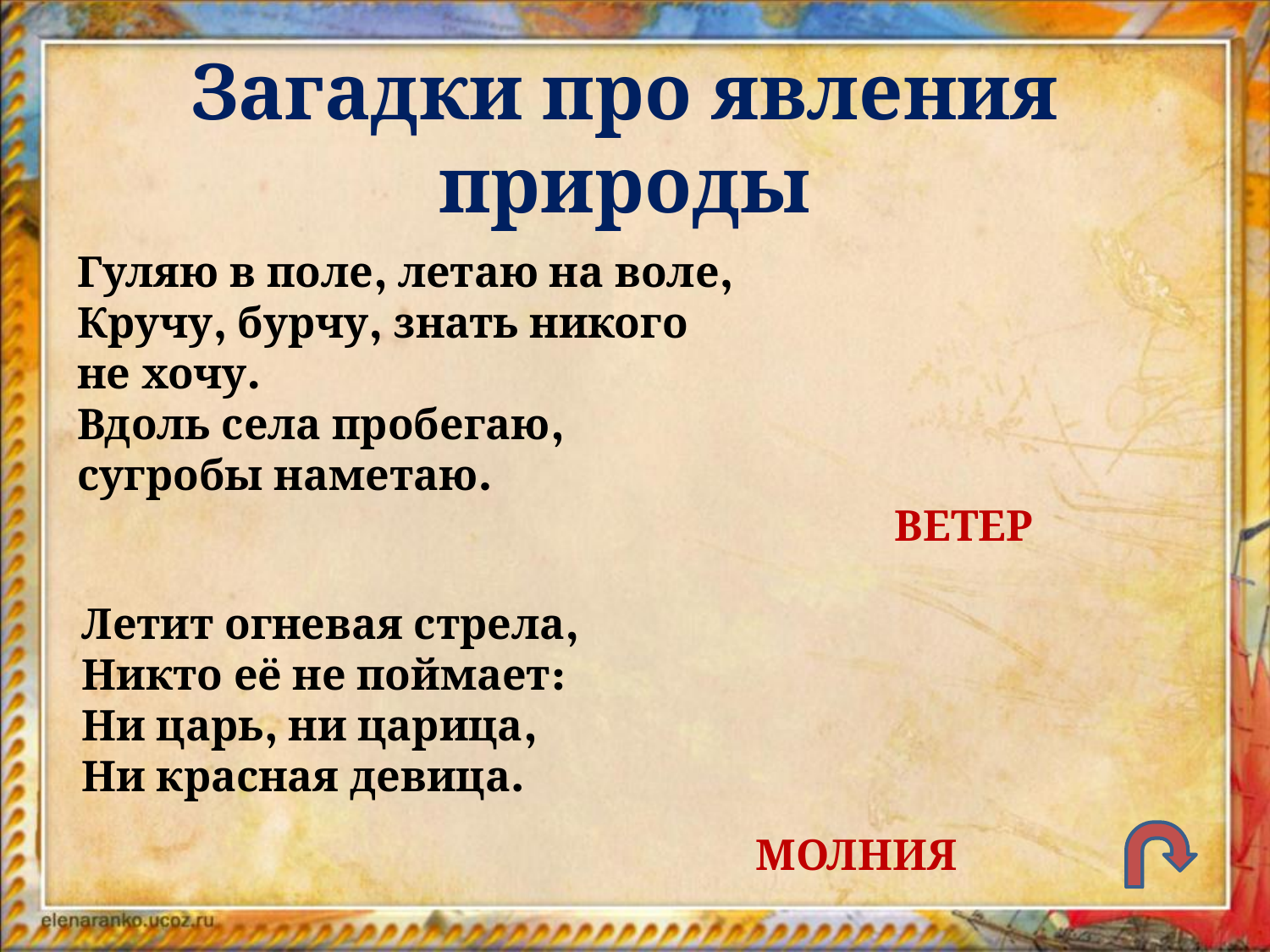

Загадки про явления природы
Гуляю в поле, летаю на воле,
Кручу, бурчу, знать никого не хочу.
Вдоль села пробегаю, сугробы наметаю.
ВЕТЕР
Летит огневая стрела,
Никто её не поймает:
Ни царь, ни царица,
Ни красная девица.
МОЛНИЯ